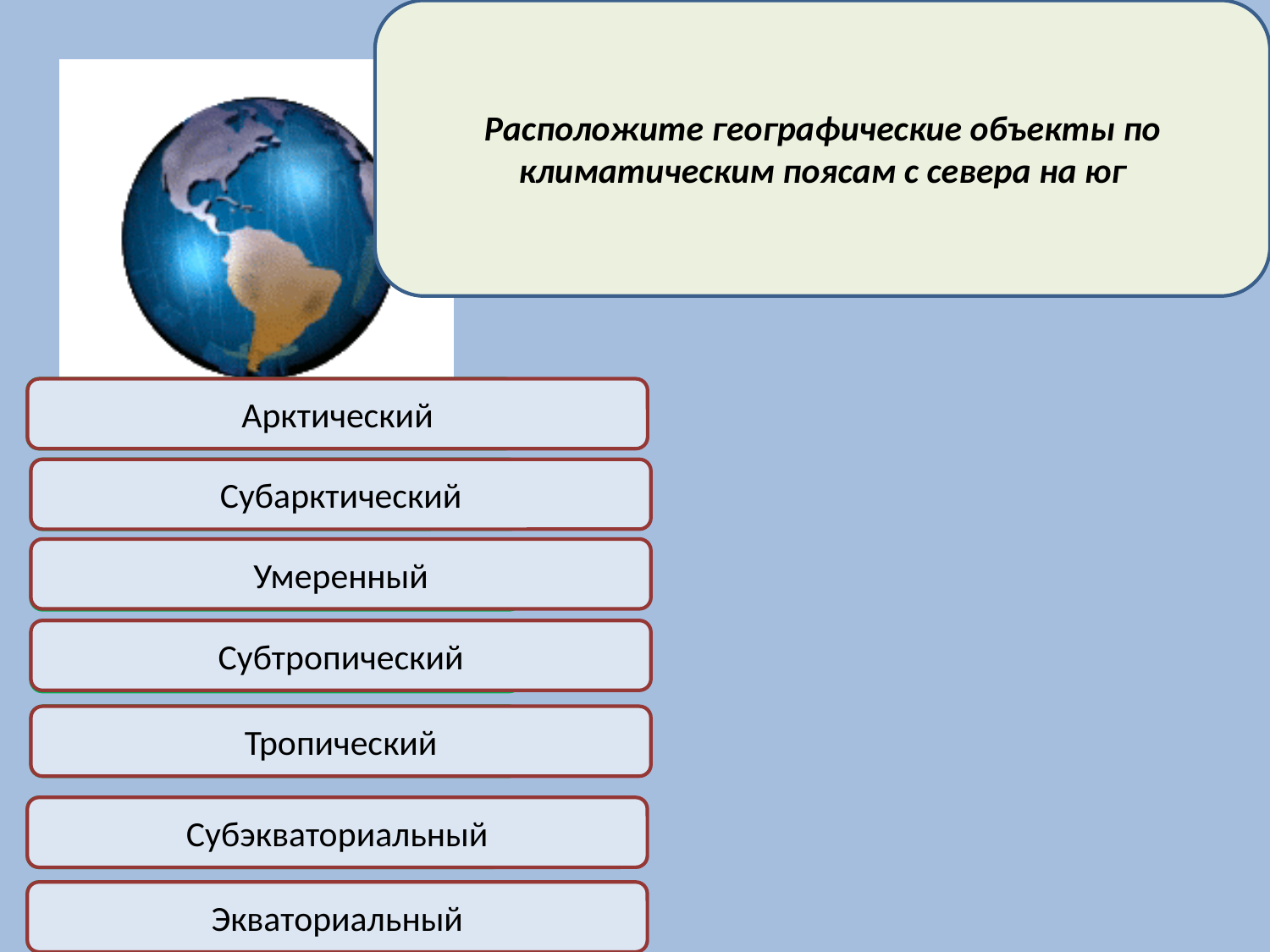

Практическая
работа
Расположите географические объекты по климатическим поясам с севера на юг
о. Великобритания
Арктический
Субарктический
п-ов Таймыр
Умеренный
о. Калимантан
Субтропический
Аравийский п-ов
Тропический
п-ов Индокитай
п-ов Чукотка
Субэкваториальный
п-ов Малая Азия
Экваториальный